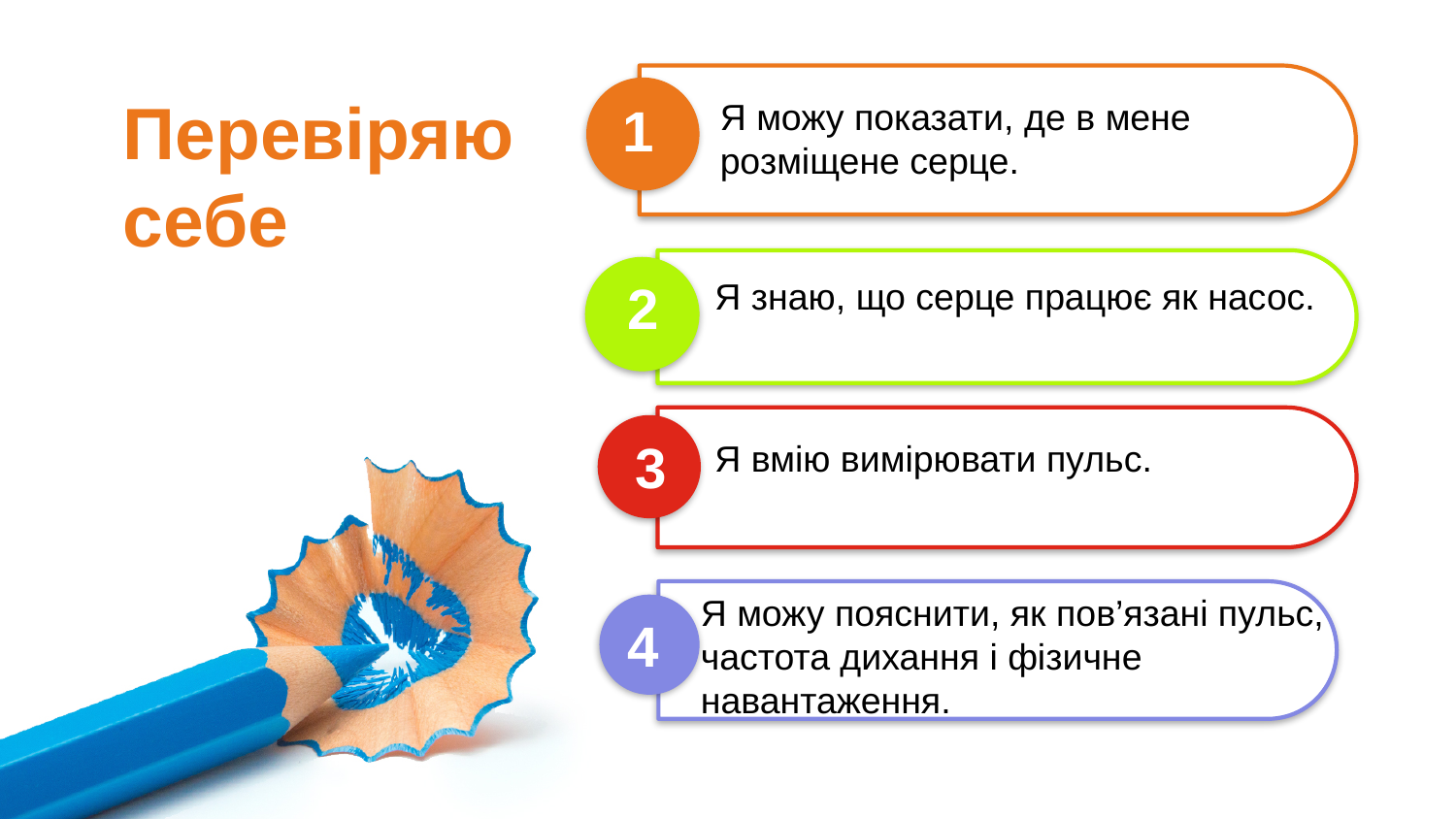

Перевіряю себе

Я можу показати, де в мене
розміщене серце.
1

2
Я знаю, що серце працює як насос.

3
Я вмію вимірювати пульс.
Я можу пояснити, як пов’язані пульс, частота дихання і фізичне
навантаження.

4